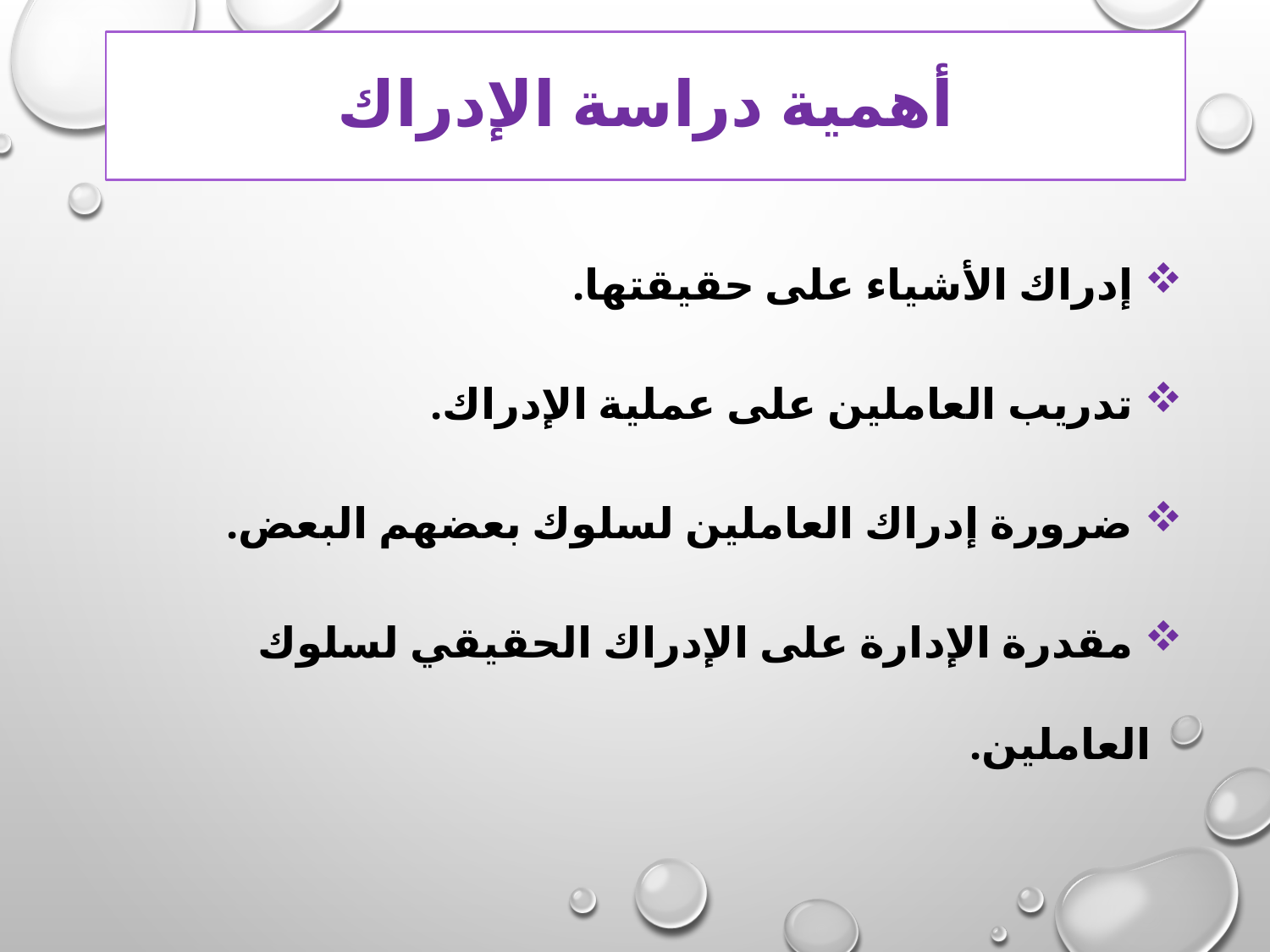

# أهمية دراسة الإدراك
 إدراك الأشياء على حقيقتها.
 تدريب العاملين على عملية الإدراك.
 ضرورة إدراك العاملين لسلوك بعضهم البعض.
 مقدرة الإدارة على الإدراك الحقيقي لسلوك العاملين.